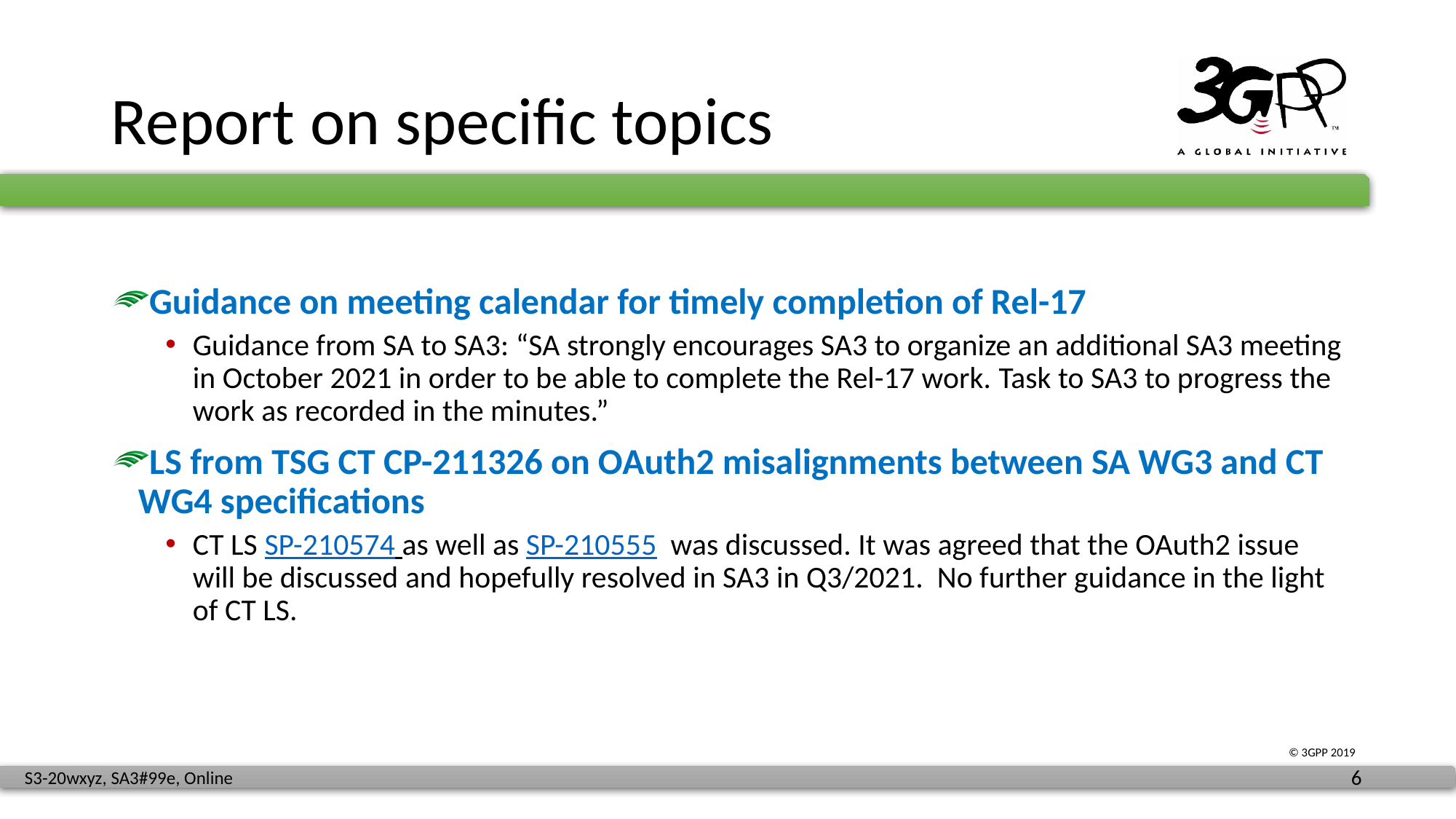

# Report on specific topics

Guidance on meeting calendar for timely completion of Rel-17
Guidance from SA to SA3: “SA strongly encourages SA3 to organize an additional SA3 meeting in October 2021 in order to be able to complete the Rel-17 work. Task to SA3 to progress the work as recorded in the minutes.”
LS from TSG CT CP-211326 on OAuth2 misalignments between SA WG3 and CT WG4 specifications
CT LS SP-210574 as well as SP-210555  was discussed. It was agreed that the OAuth2 issue will be discussed and hopefully resolved in SA3 in Q3/2021.  No further guidance in the light of CT LS.